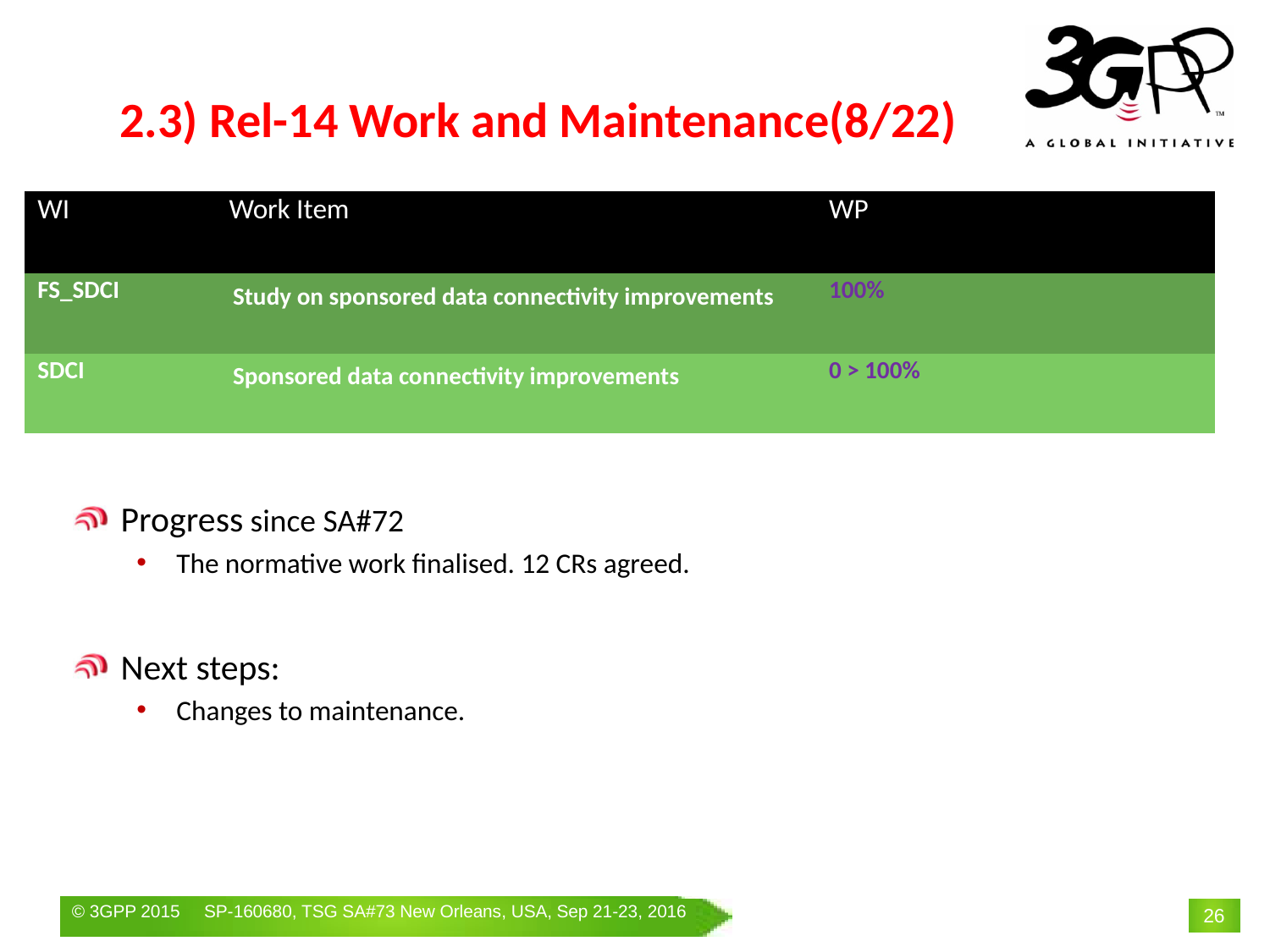

# 2.3) Rel-14 Work and Maintenance(8/22)
| WI | Work Item | WP |  |  |
| --- | --- | --- | --- | --- |
| FS\_SDCI | Study on sponsored data connectivity improvements | 100% |  |  |
| SDCI | Sponsored data connectivity improvements | 0 > 100% |  |  |
Progress since SA#72
The normative work finalised. 12 CRs agreed.

Next steps:
Changes to maintenance.